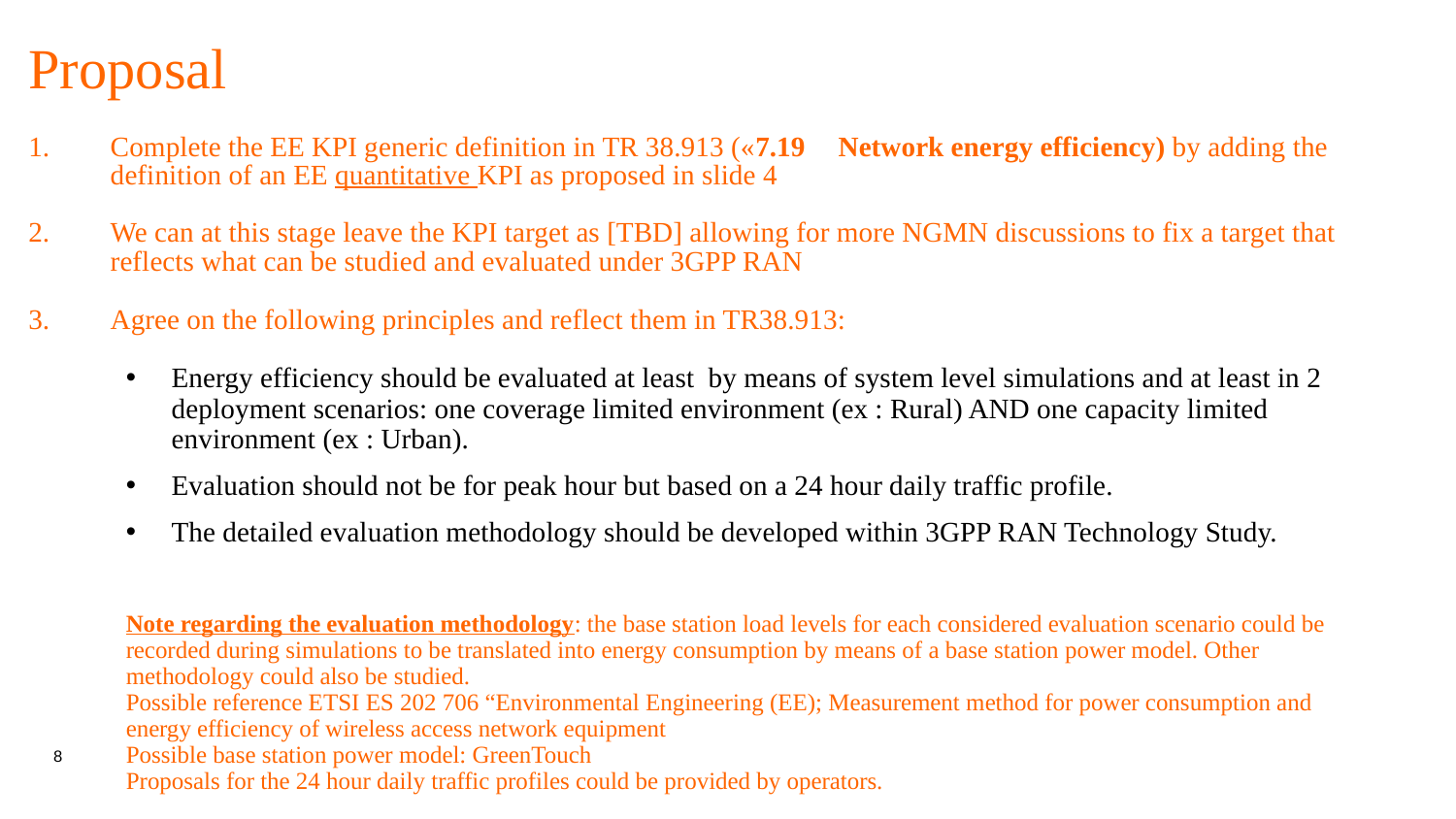

Proposal

Complete the EE KPI generic definition in TR 38.913 («7.19	Network energy efficiency) by adding the definition of an EE quantitative KPI as proposed in slide 4

We can at this stage leave the KPI target as [TBD] allowing for more NGMN discussions to fix a target that reflects what can be studied and evaluated under 3GPP RAN

Agree on the following principles and reflect them in TR38.913:

Energy efficiency should be evaluated at least  by means of system level simulations and at least in 2 deployment scenarios: one coverage limited environment (ex : Rural) AND one capacity limited environment (ex : Urban).
Evaluation should not be for peak hour but based on a 24 hour daily traffic profile.
The detailed evaluation methodology should be developed within 3GPP RAN Technology Study.

Note regarding the evaluation methodology: the base station load levels for each considered evaluation scenario could be recorded during simulations to be translated into energy consumption by means of a base station power model. Other methodology could also be studied.
Possible reference ETSI ES 202 706 “Environmental Engineering (EE); Measurement method for power consumption and energy efficiency of wireless access network equipment
Possible base station power model: GreenTouch
Proposals for the 24 hour daily traffic profiles could be provided by operators.